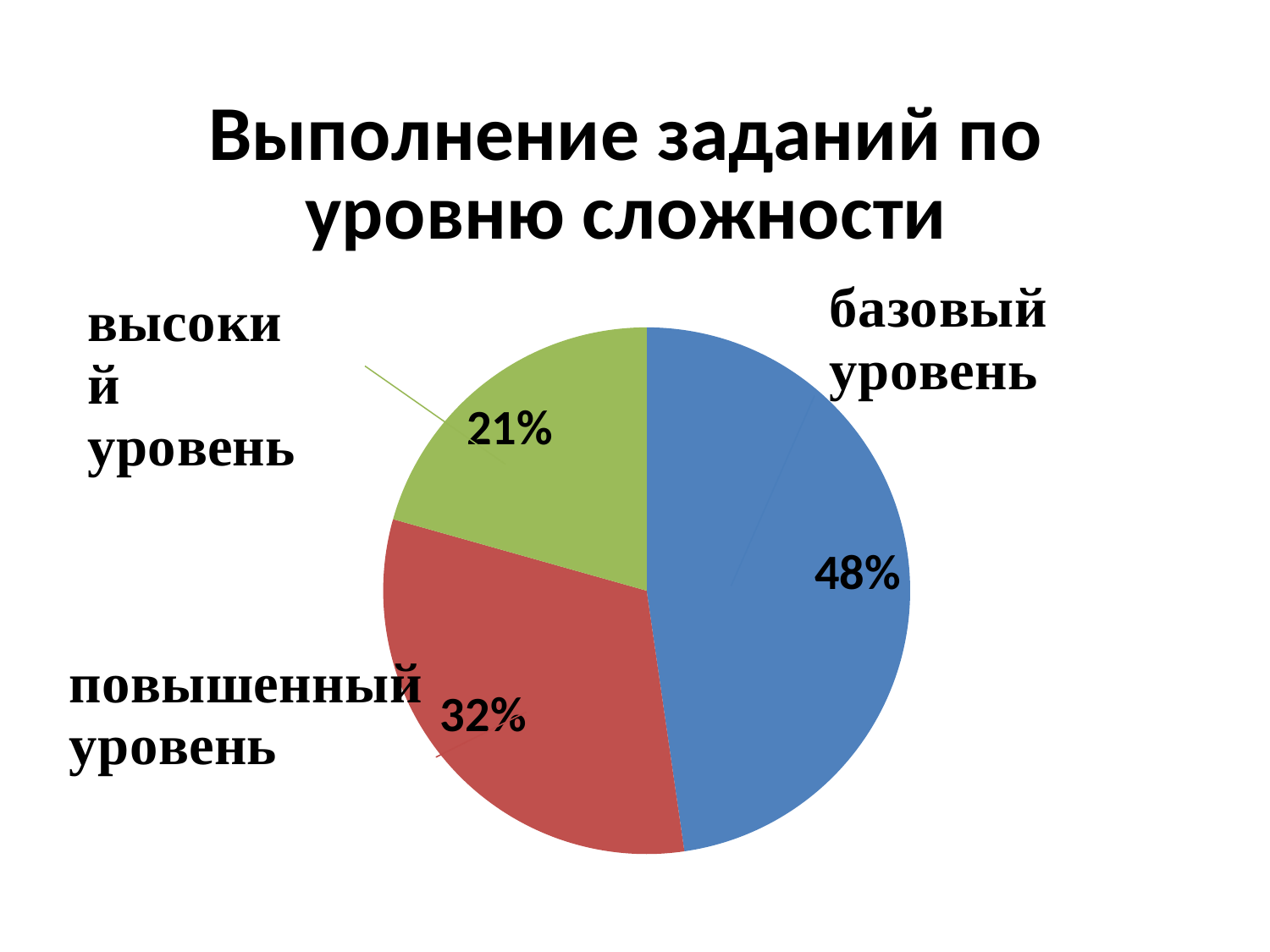

#

### Chart: Выполнение заданий по уровню сложности

| Category |  |
|---|---|